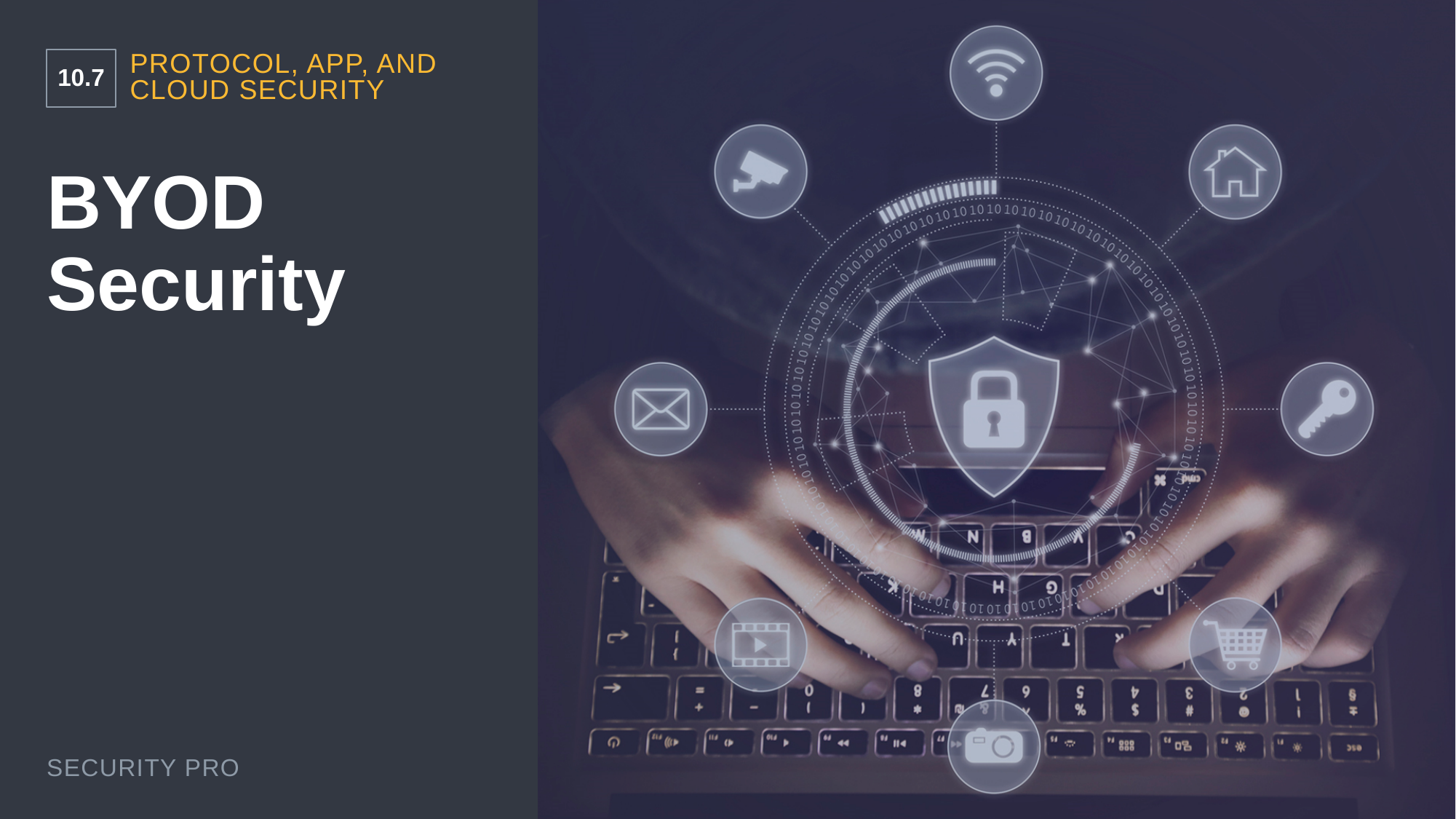

10.7
Protocol, App, and Cloud Security
# BYOD Security
Security Pro